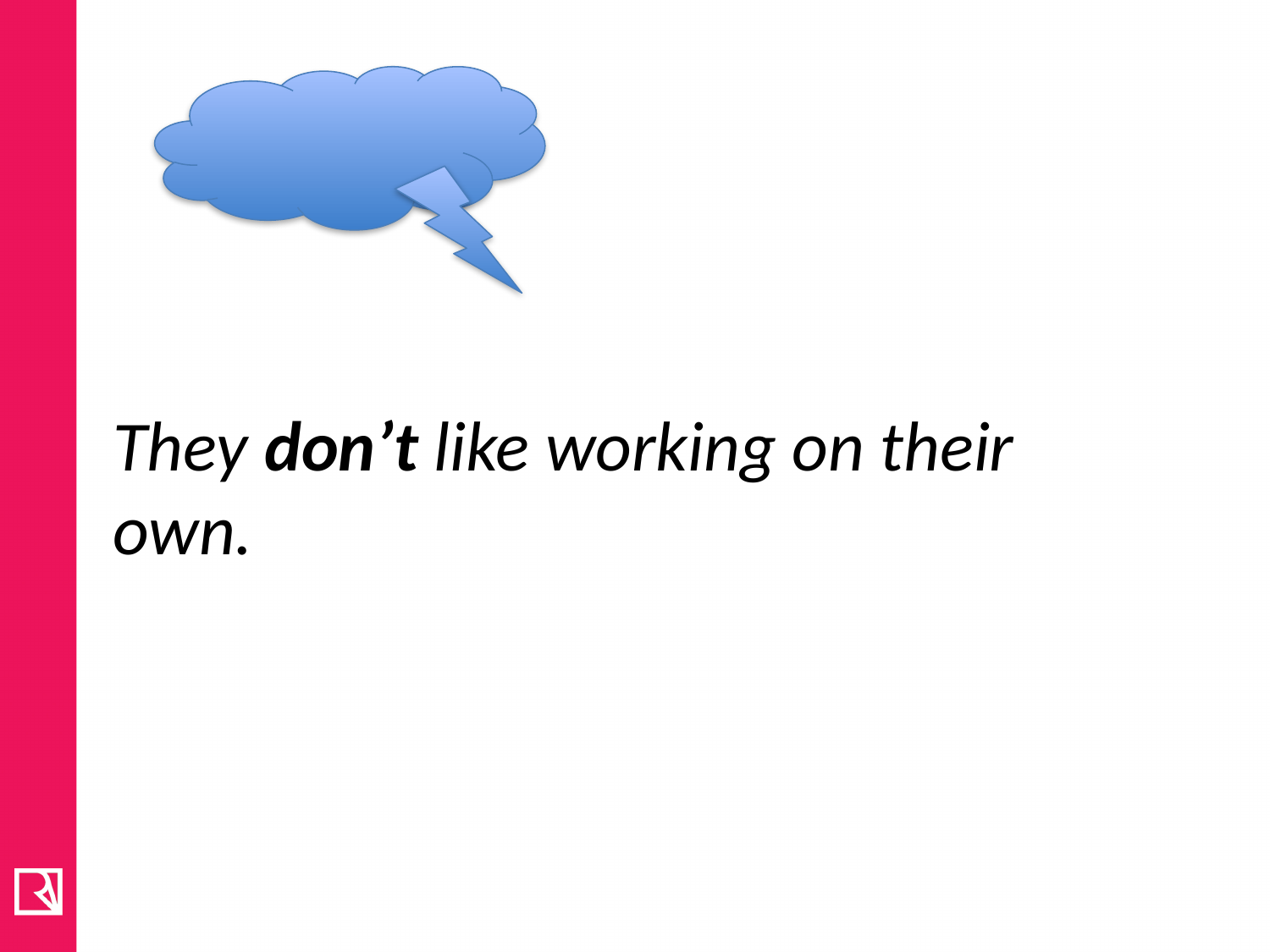

They don’t like working on their own.